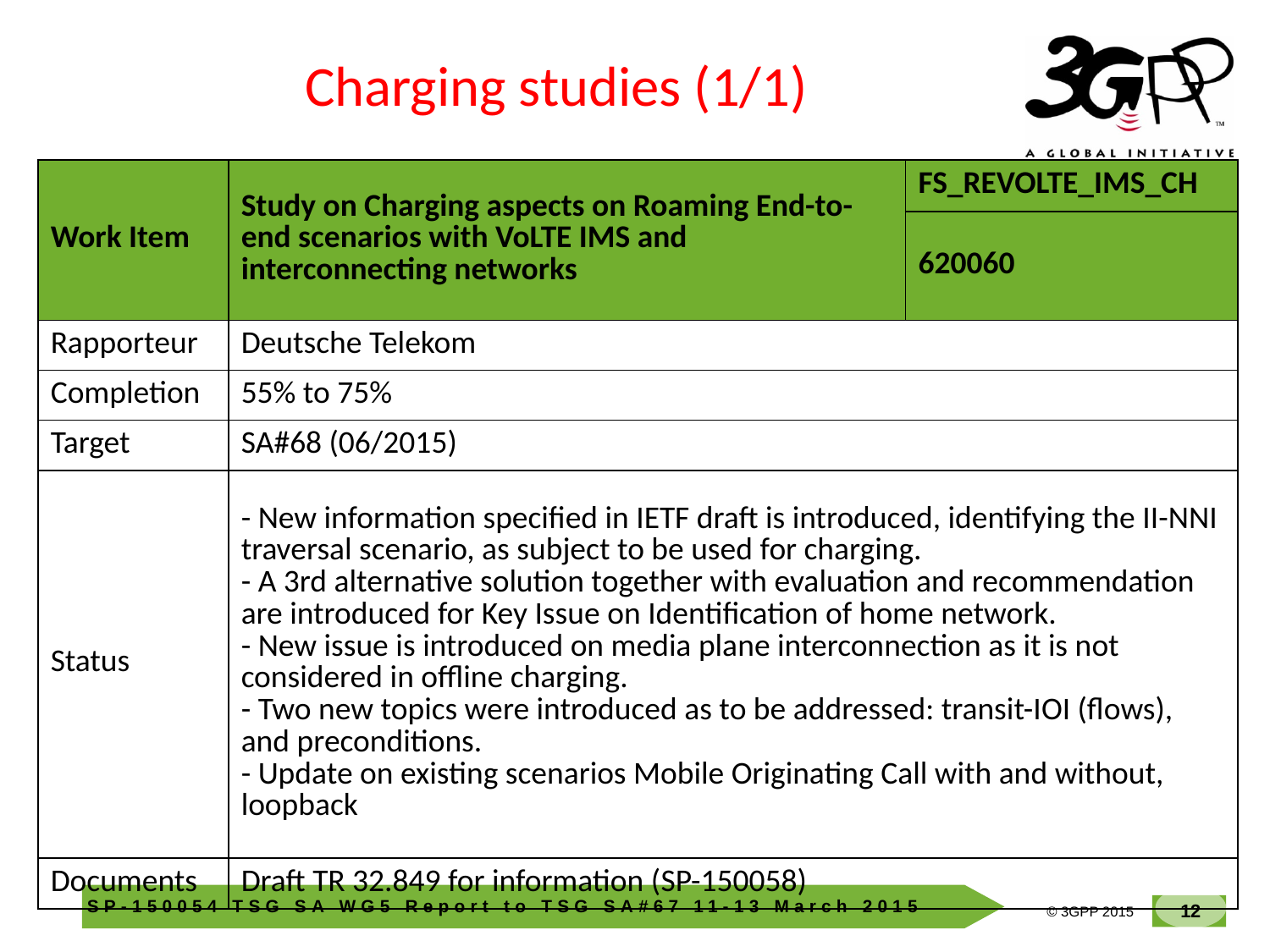

Charging studies (1/1)
| Work Item | Study on Charging aspects on Roaming End-to-end scenarios with VoLTE IMS and interconnecting networks | FS\_REVOLTE\_IMS\_CH |
| --- | --- | --- |
|  |  | 620060 |
| Rapporteur | Deutsche Telekom |  |
| Completion | 55% to 75% |  |
| Target | SA#68 (06/2015) |  |
| Status | - New information specified in IETF draft is introduced, identifying the II-NNI traversal scenario, as subject to be used for charging. - A 3rd alternative solution together with evaluation and recommendation are introduced for Key Issue on Identification of home network. - New issue is introduced on media plane interconnection as it is not considered in offline charging. - Two new topics were introduced as to be addressed: transit-IOI (flows), and preconditions.  - Update on existing scenarios Mobile Originating Call with and without, loopback |  |
| Documents | Draft TR 32.849 for information (SP-150058) |  |